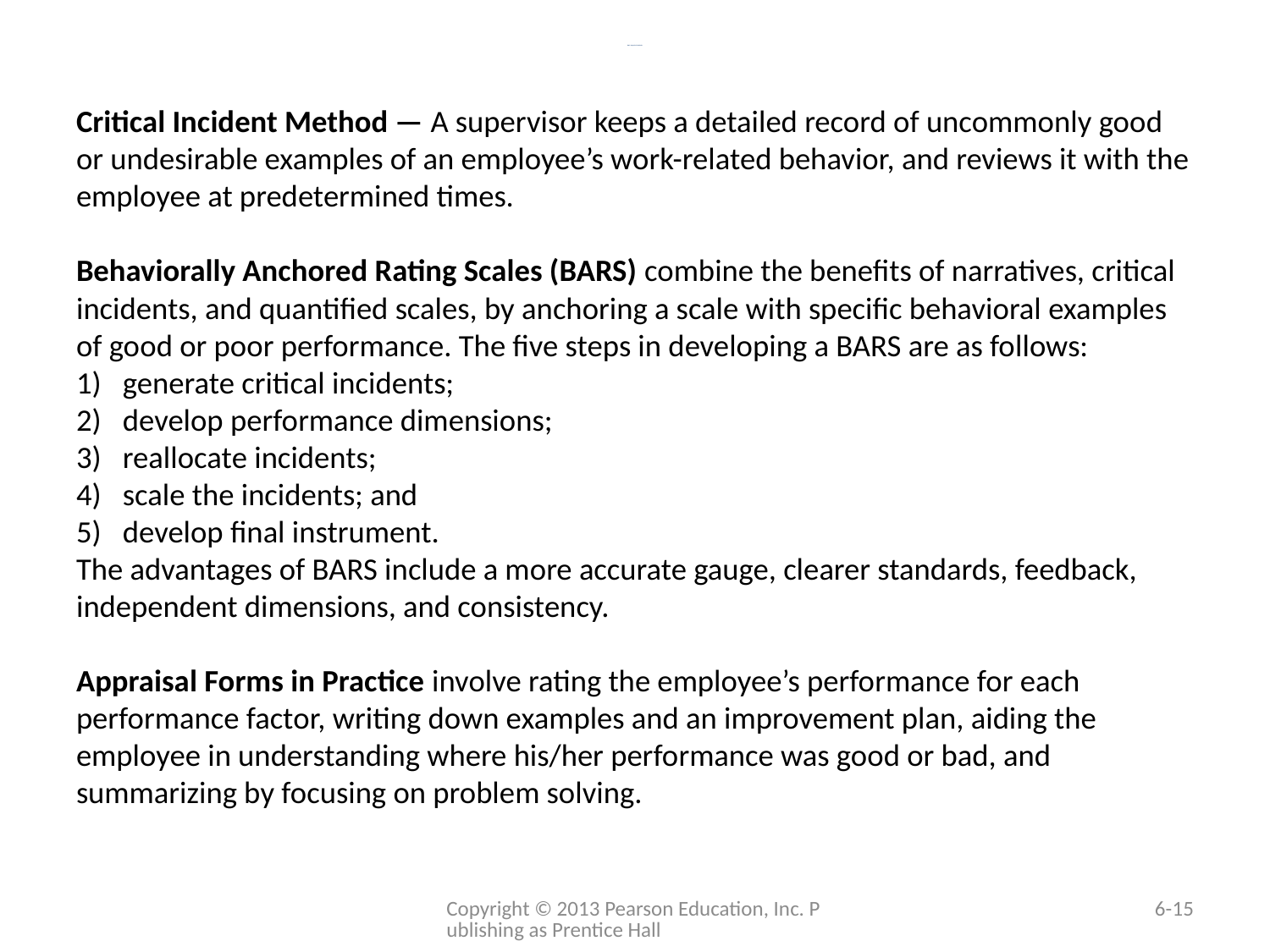

# Basic Appraisal Methods
Critical Incident Method — A supervisor keeps a detailed record of uncommonly good or undesirable examples of an employee’s work-related behavior, and reviews it with the employee at predetermined times.

Behaviorally Anchored Rating Scales (BARS) combine the benefits of narratives, critical incidents, and quantified scales, by anchoring a scale with specific behavioral examples of good or poor performance. The five steps in developing a BARS are as follows:
generate critical incidents;
develop performance dimensions;
reallocate incidents;
scale the incidents; and
develop final instrument.
The advantages of BARS include a more accurate gauge, clearer standards, feedback, independent dimensions, and consistency.

Appraisal Forms in Practice involve rating the employee’s performance for each performance factor, writing down examples and an improvement plan, aiding the employee in understanding where his/her performance was good or bad, and summarizing by focusing on problem solving.

Copyright © 2013 Pearson Education, Inc. Publishing as Prentice Hall
6-15